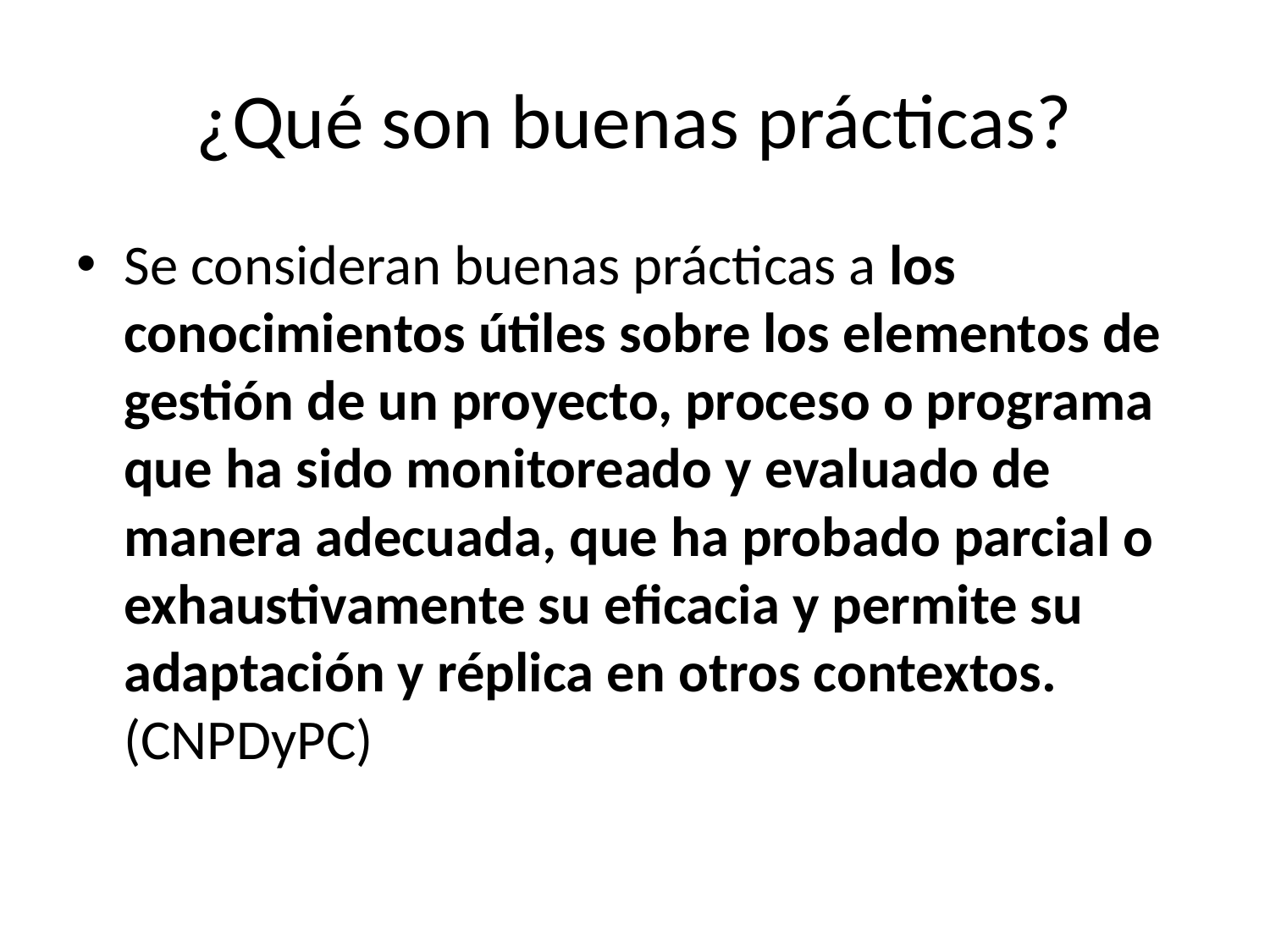

# ¿Qué son buenas prácticas?
Se consideran buenas prácticas a los conocimientos útiles sobre los elementos de gestión de un proyecto, proceso o programa que ha sido monitoreado y evaluado de manera adecuada, que ha probado parcial o exhaustivamente su eficacia y permite su adaptación y réplica en otros contextos. (CNPDyPC)